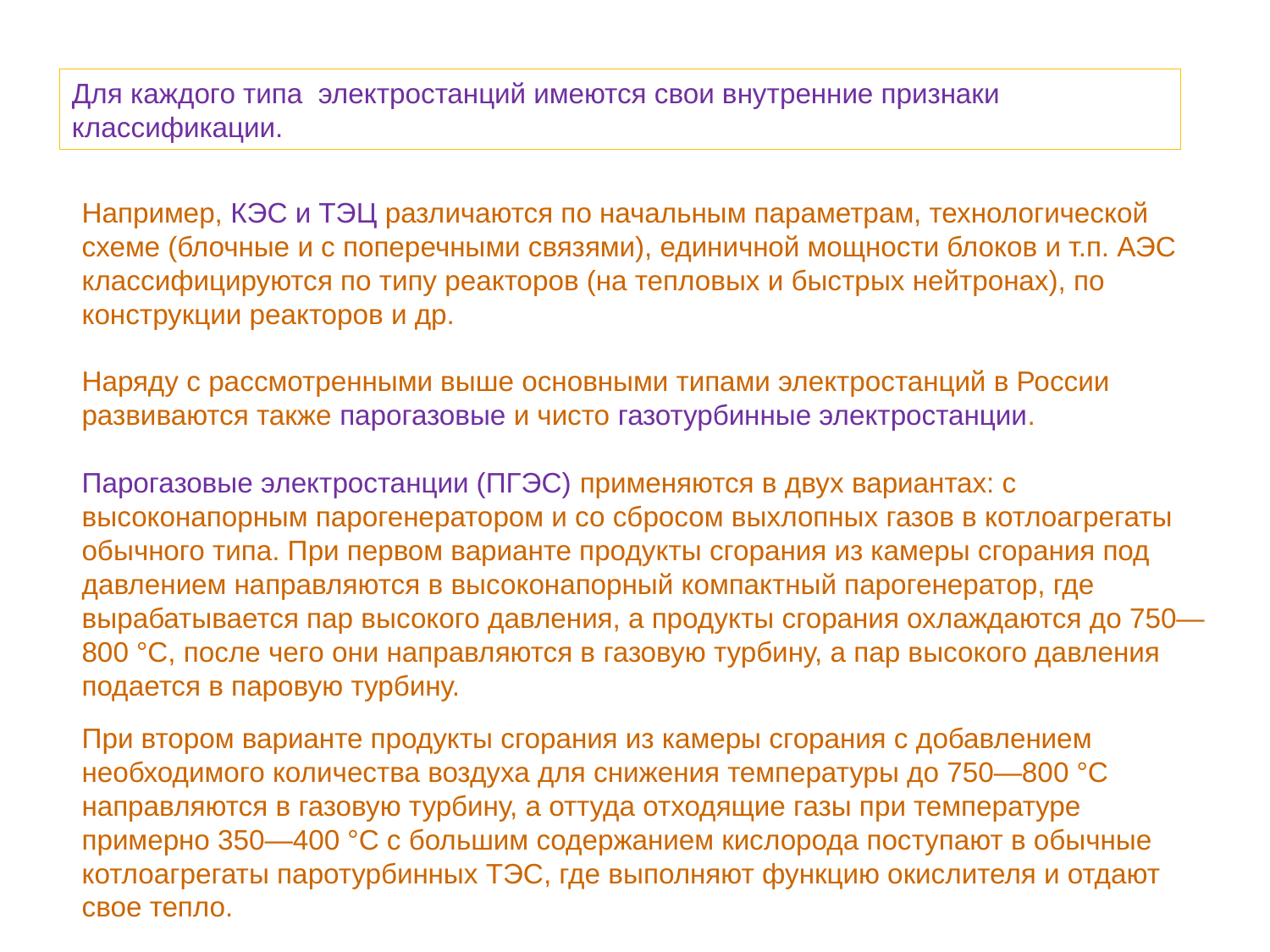

Для каждого типа  электростанций имеются свои внутренние признаки классификации.
Например, КЭС и ТЭЦ различаются по начальным параметрам, технологической схеме (блочные и с поперечными связями), единичной мощности блоков и т.п. АЭС классифицируются по типу реакторов (на тепловых и быстрых нейтронах), по конструкции реакторов и др.

Наряду с рассмотренными выше основными типами электростанций в России развиваются также парогазовые и чисто газотурбинные электростанции.

Парогазовые электростанции (ПГЭС) применяются в двух вариантах: с высоконапорным парогенератором и со сбросом выхлопных газов в котлоагрегаты обычного типа. При первом варианте продукты сгорания из камеры сгорания под давлением направляются в высоконапорный компактный парогенератор, где вырабатывается пар высокого давления, а продукты сгорания охлаждаются до 750—800 °С, после чего они направляются в газовую турбину, а пар высокого давления подается в паровую турбину.
При втором варианте продукты сгорания из камеры сгорания с добавлением необходимого количества воздуха для снижения температуры до 750—800 °С направляются в газовую турбину, а оттуда отходящие газы при температуре примерно 350—400 °С с большим содержанием кислорода поступают в обычные котлоагрегаты паротурбинных ТЭС, где выполняют функцию окислителя и отдают свое тепло.